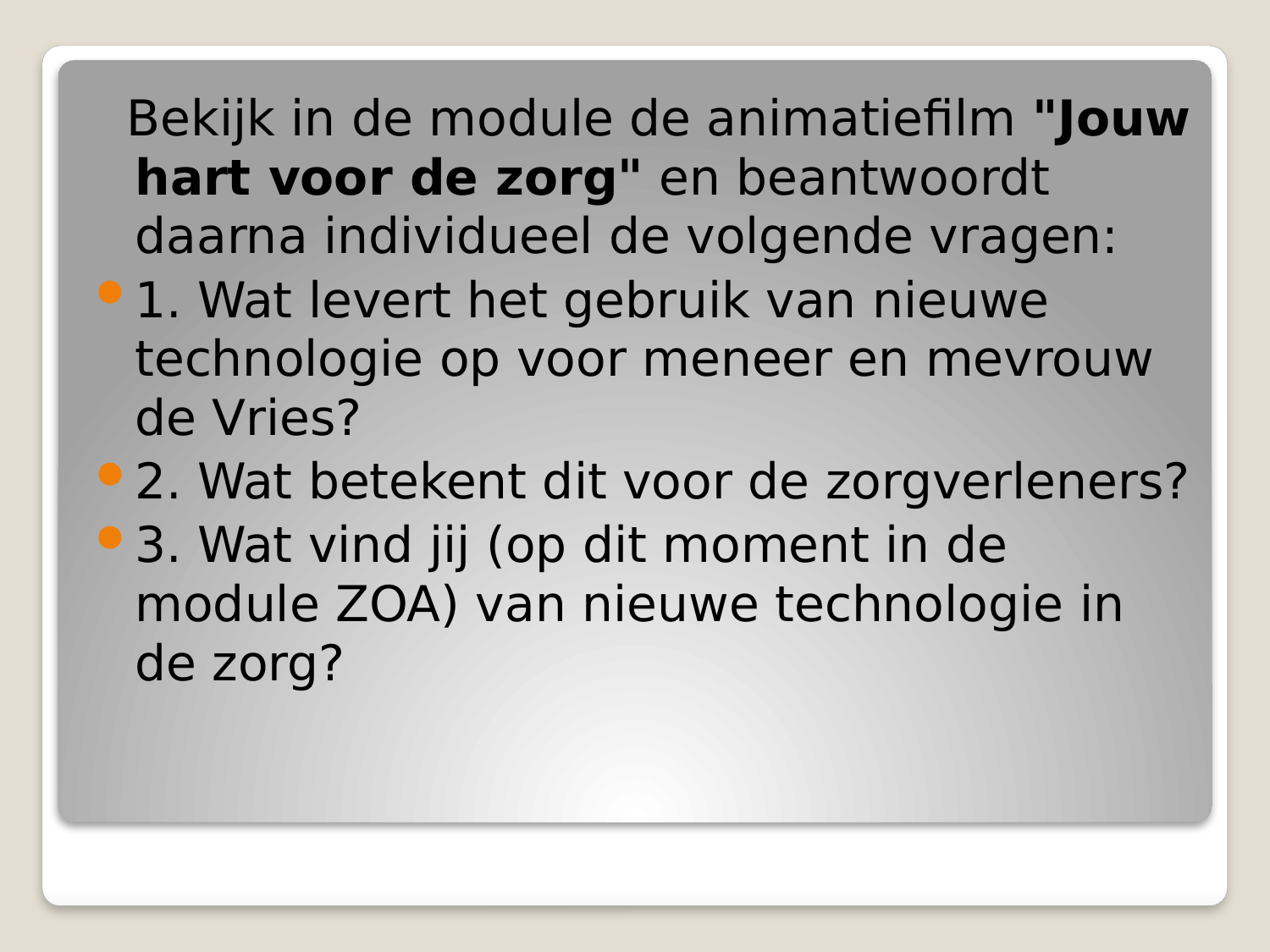

Bekijk in de module de animatiefilm "Jouw hart voor de zorg" en beantwoordt daarna individueel de volgende vragen:
1. Wat levert het gebruik van nieuwe technologie op voor meneer en mevrouw de Vries?
2. Wat betekent dit voor de zorgverleners?
3. Wat vind jij (op dit moment in de module ZOA) van nieuwe technologie in de zorg?

#